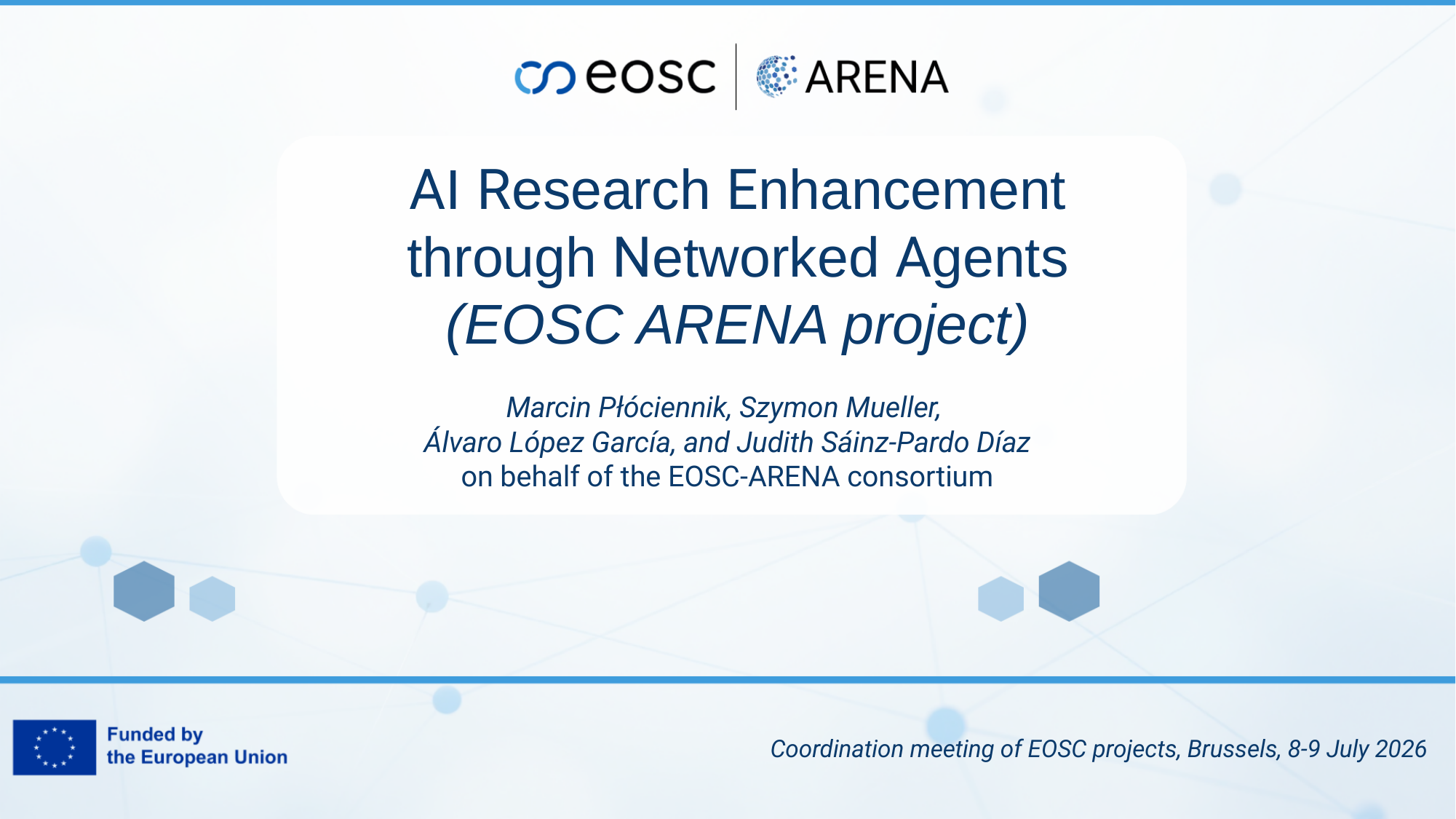

# AI Research Enhancement through Networked Agents
(EOSC ARENA project)
Marcin Płóciennik, Szymon Mueller,
Álvaro López García, and Judith Sáinz-Pardo Díaz
on behalf of the EOSC-ARENA consortium
Coordination meeting of EOSC projects, Brussels, 8-9 July 2026